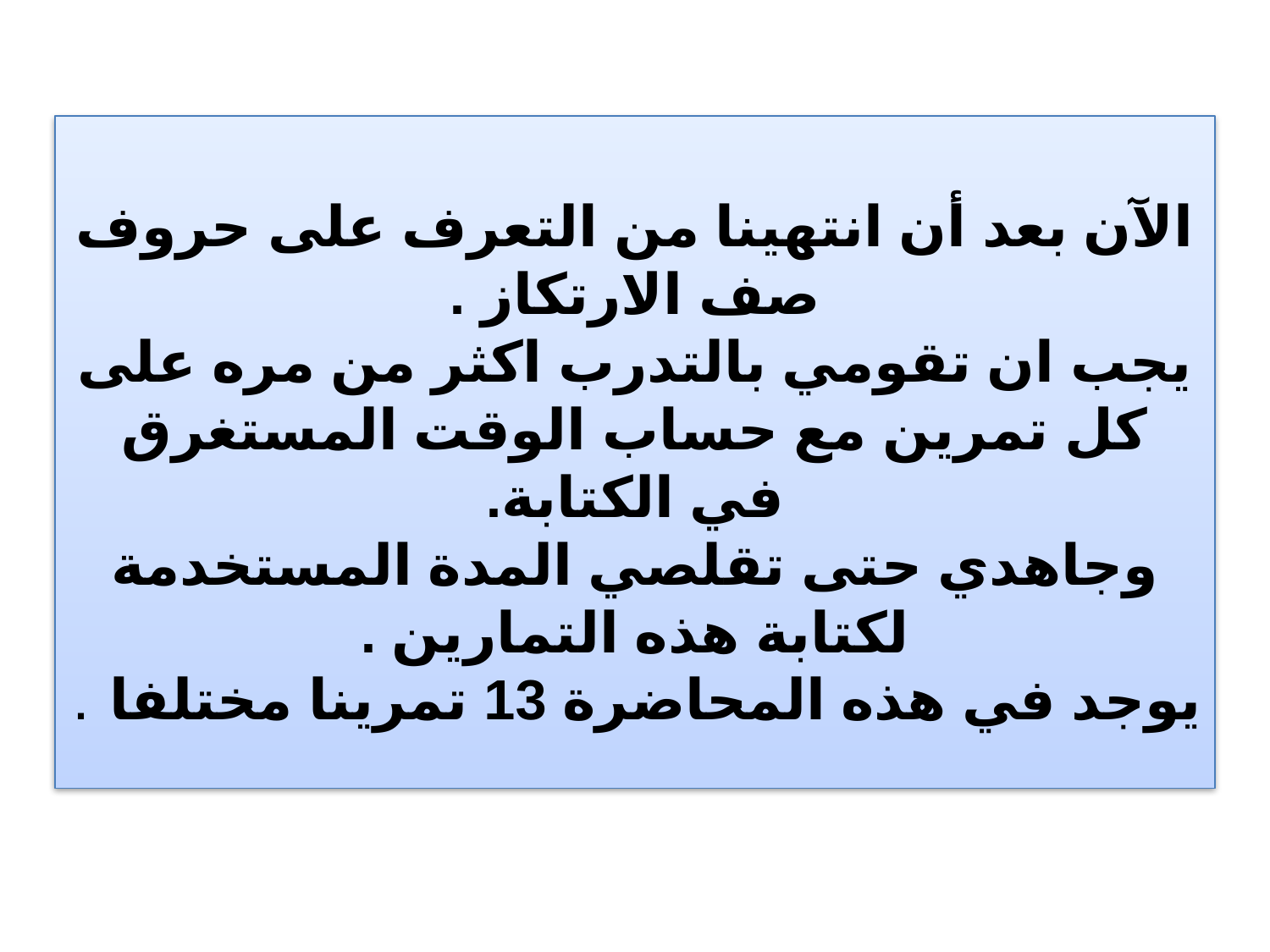

الآن بعد أن انتهينا من التعرف على حروف صف الارتكاز .
يجب ان تقومي بالتدرب اكثر من مره على كل تمرين مع حساب الوقت المستغرق في الكتابة.
وجاهدي حتى تقلصي المدة المستخدمة لكتابة هذه التمارين .
يوجد في هذه المحاضرة 13 تمرينا مختلفا .